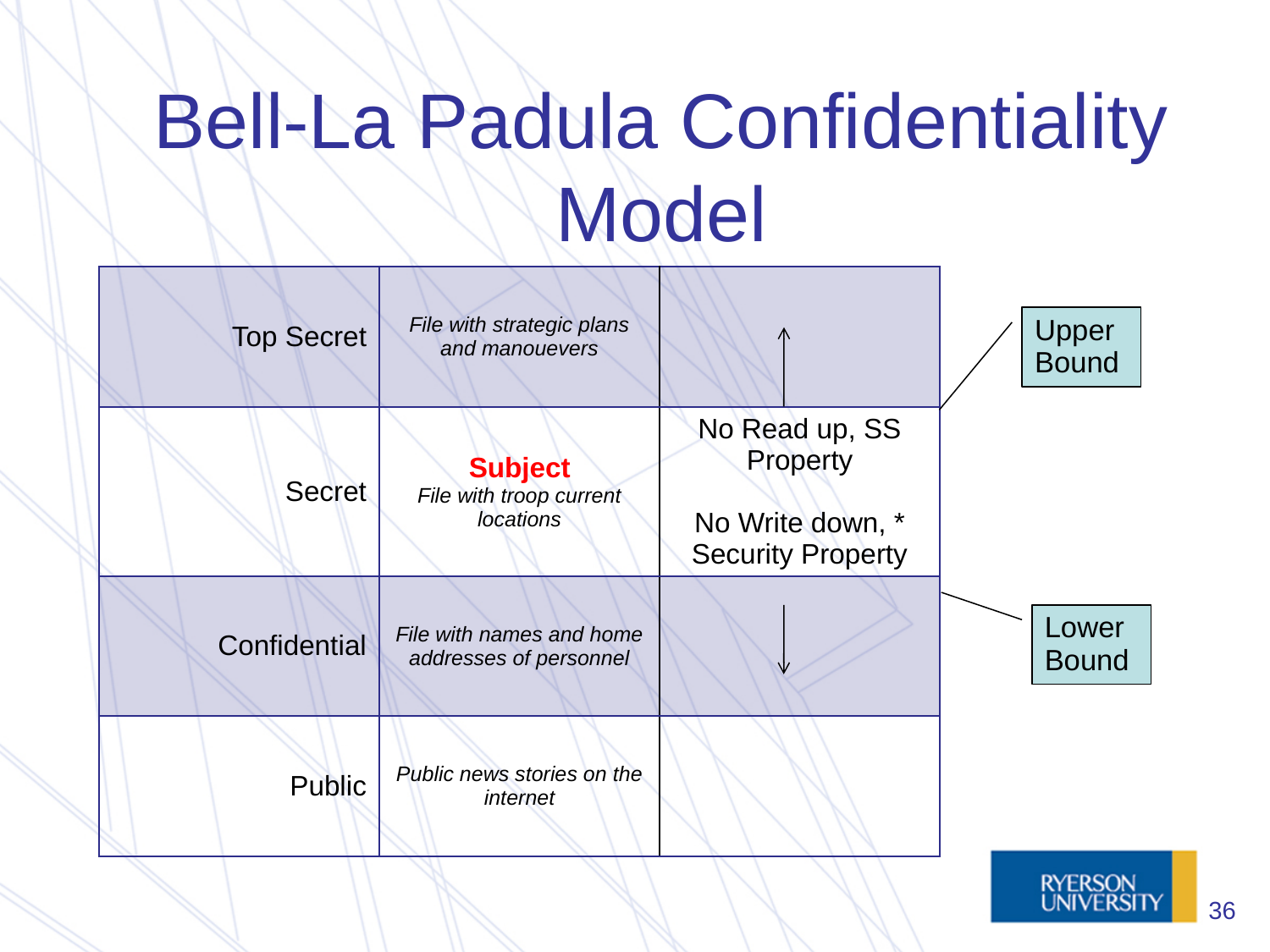

# Bell-La Padula Confidentiality Model
| Top Secret | File with strategic plans and manouevers |  |
| --- | --- | --- |
| Secret | Subject File with troop current locations | No Read up, SS Property No Write down, \* Security Property |
| Confidential | File with names and home addresses of personnel |  |
| Public | Public news stories on the internet |  |
Upper Bound
Lower Bound
36